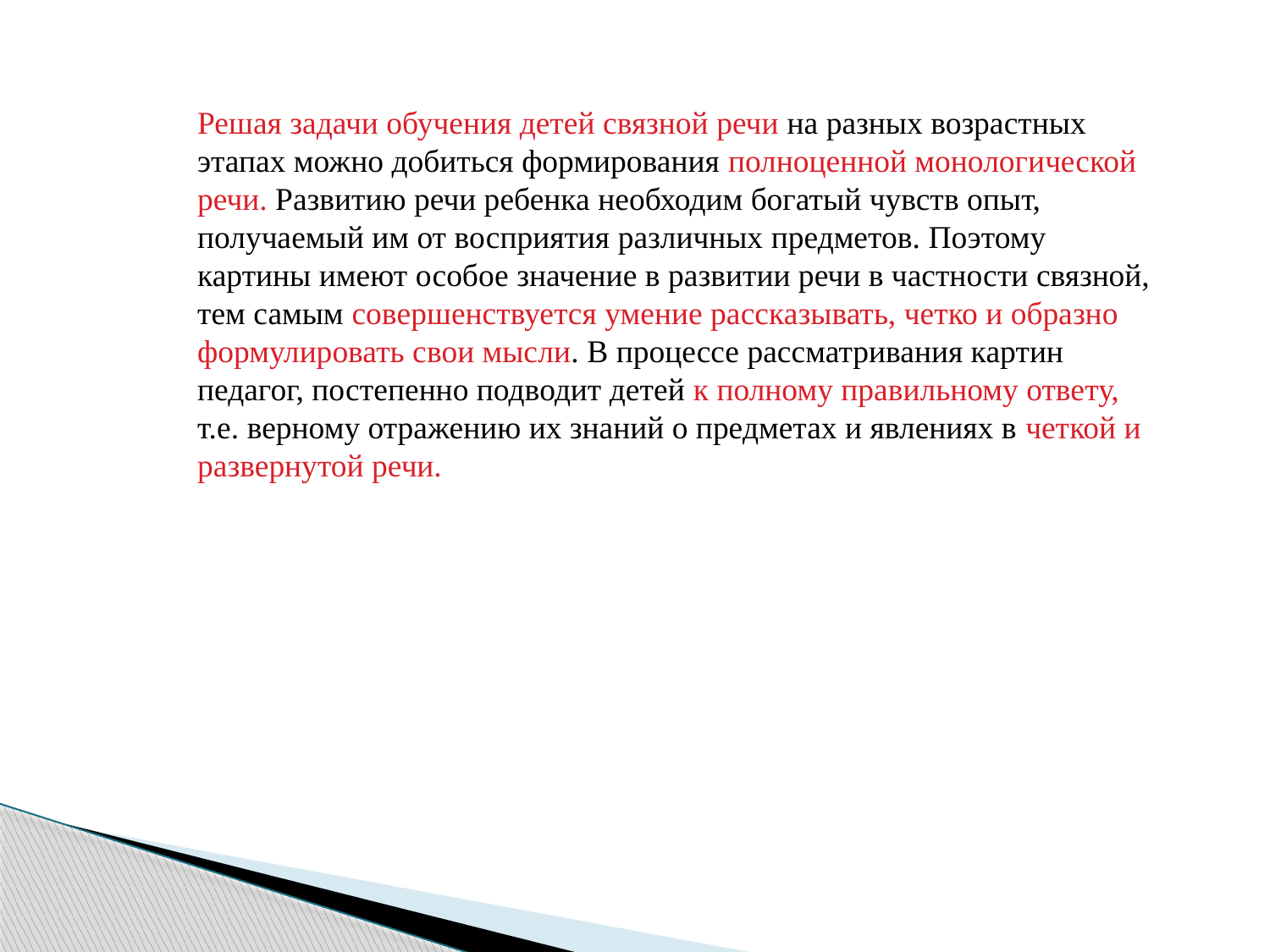

Решая задачи обучения детей связной речи на разных возрастных этапах можно добиться формирования полноценной монологической речи. Развитию речи ребенка необходим богатый чувств опыт, получаемый им от восприятия различных предметов. Поэтому картины имеют особое значение в развитии речи в частности связной, тем самым совершенствуется умение рассказывать, четко и образно формулировать свои мысли. В процессе рассматривания картин педагог, постепенно подводит детей к полному правильному ответу, т.е. верному отражению их знаний о предметах и явлениях в четкой и развернутой речи.